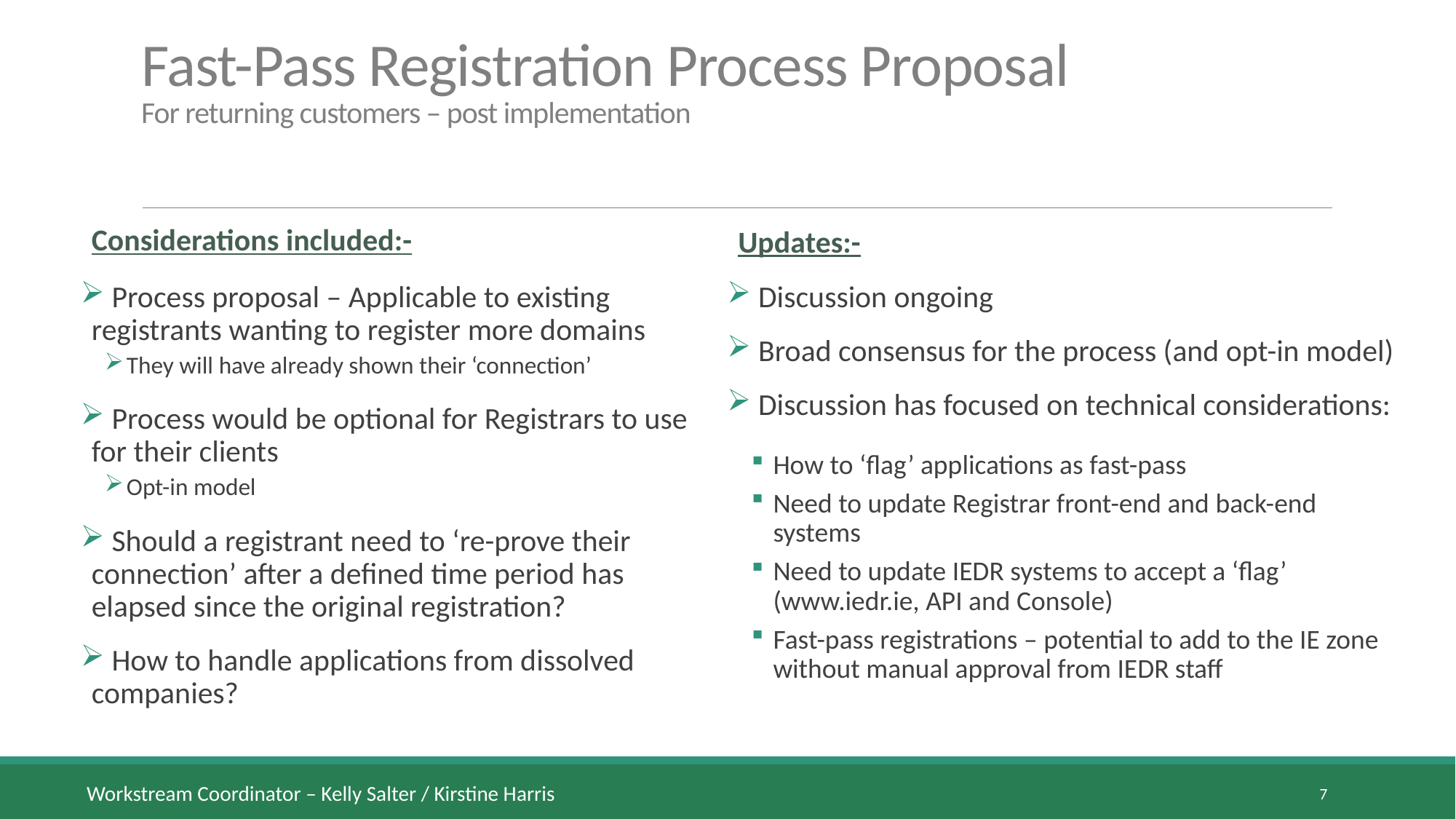

# Fast-Pass Registration Process Proposal For returning customers – post implementation
Considerations included:-
Updates:-
 Process proposal – Applicable to existing registrants wanting to register more domains
They will have already shown their ‘connection’
 Process would be optional for Registrars to use for their clients
Opt-in model
 Should a registrant need to ‘re-prove their connection’ after a defined time period has elapsed since the original registration?
 How to handle applications from dissolved companies?

 Discussion ongoing
 Broad consensus for the process (and opt-in model)
 Discussion has focused on technical considerations:

How to ‘flag’ applications as fast-pass
Need to update Registrar front-end and back-end systems
Need to update IEDR systems to accept a ‘flag’ (www.iedr.ie, API and Console)
Fast-pass registrations – potential to add to the IE zone without manual approval from IEDR staff
7
Workstream Coordinator – Kelly Salter / Kirstine Harris